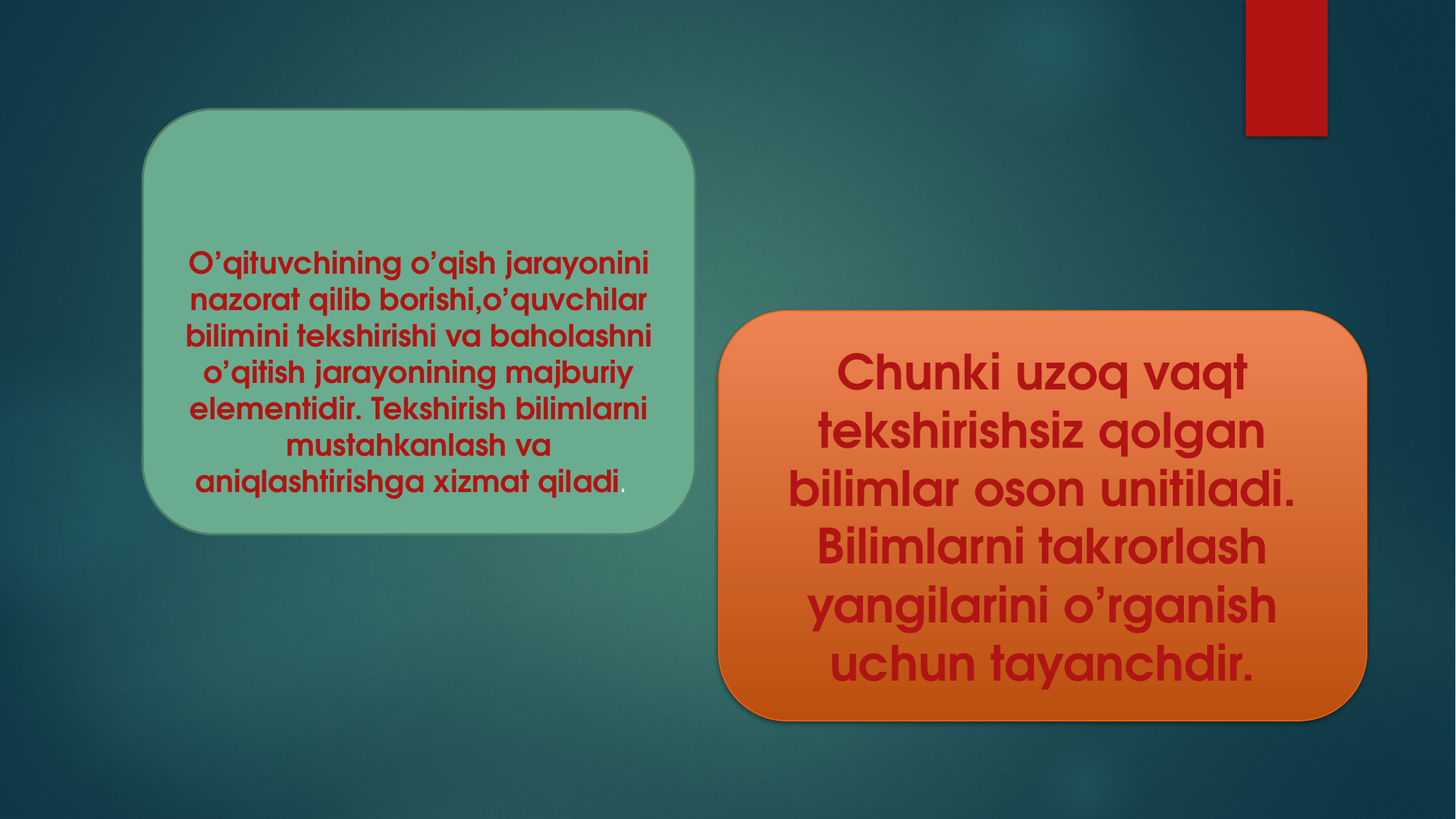

O’qituvchining o’qish jarayonini nazorat qilib borishi,o’quvchilar bilimini tekshirishi va baholashni o’qitish jarayonining majburiy elementidir. Tekshirish bilimlarni mustahkanlash va aniqlashtirishga xizmat qiladi.
Chunki uzoq vaqt tekshirishsiz qolgan bilimlar oson unitiladi. Bilimlarni takrorlash yangilarini o’rganish uchun tayanchdir.